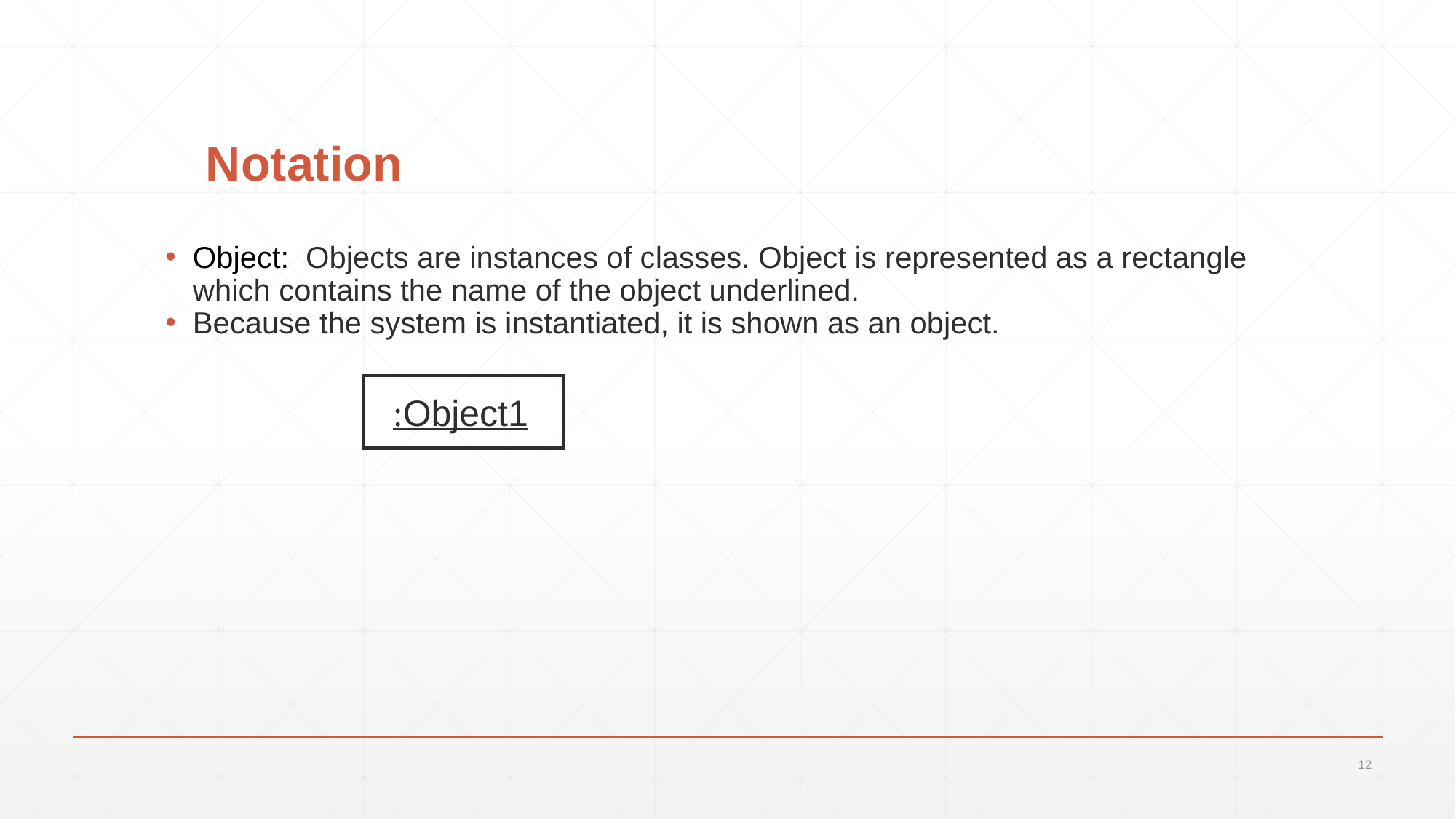

# Notation
Object:  Objects are instances of classes. Object is represented as a rectangle which contains the name of the object underlined.
Because the system is instantiated, it is shown as an object.

:Object1
12